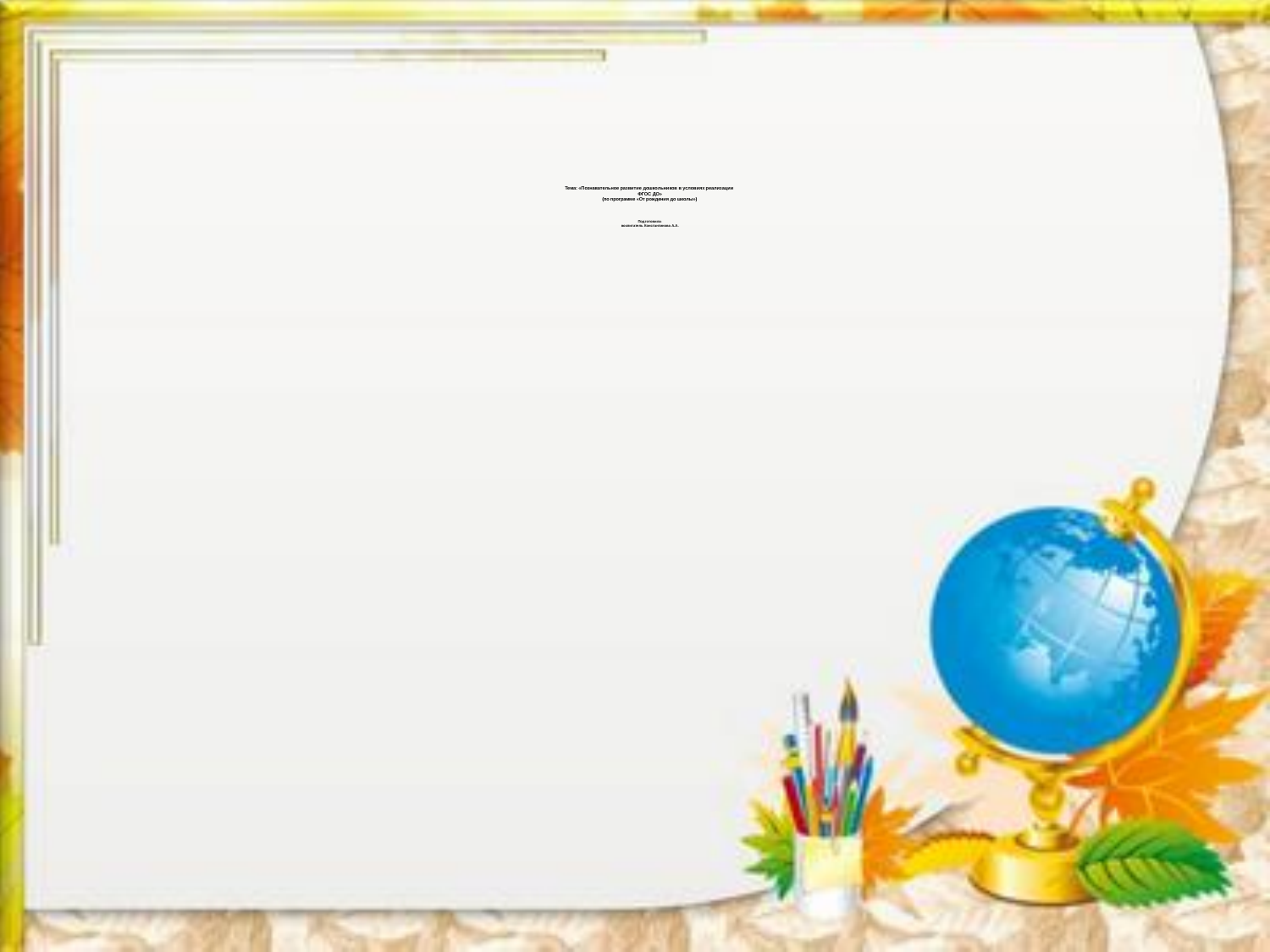

Тема: «Познавательное развитие дошкольников в условиях реализации
ФГОС ДО»
(по программе «От рождения до школы»)
Подготовила:
воспитатель Константинова А.А.